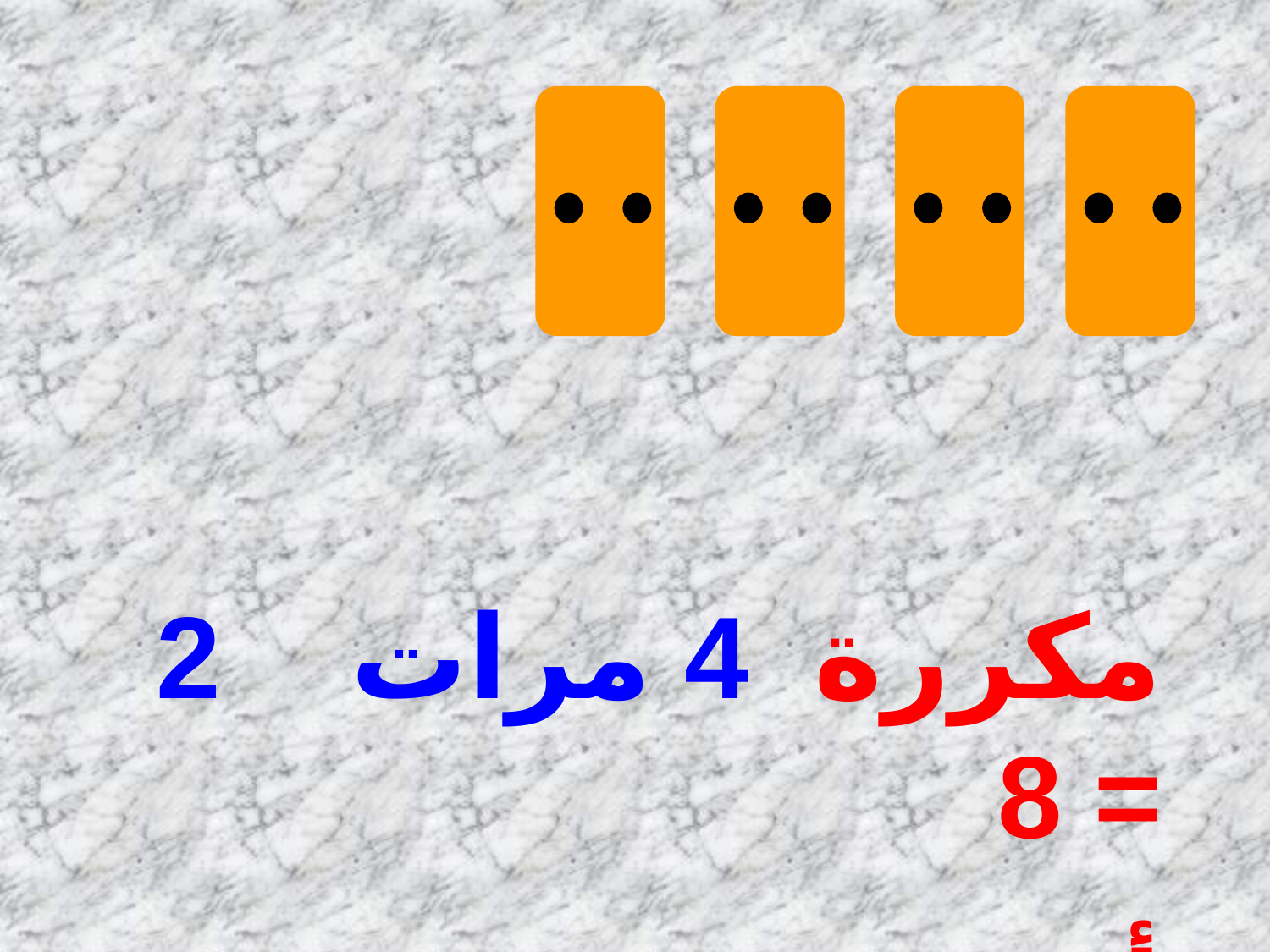

2 مكررة  4 مرات    = 8
أي : 2    ×  4       = 8